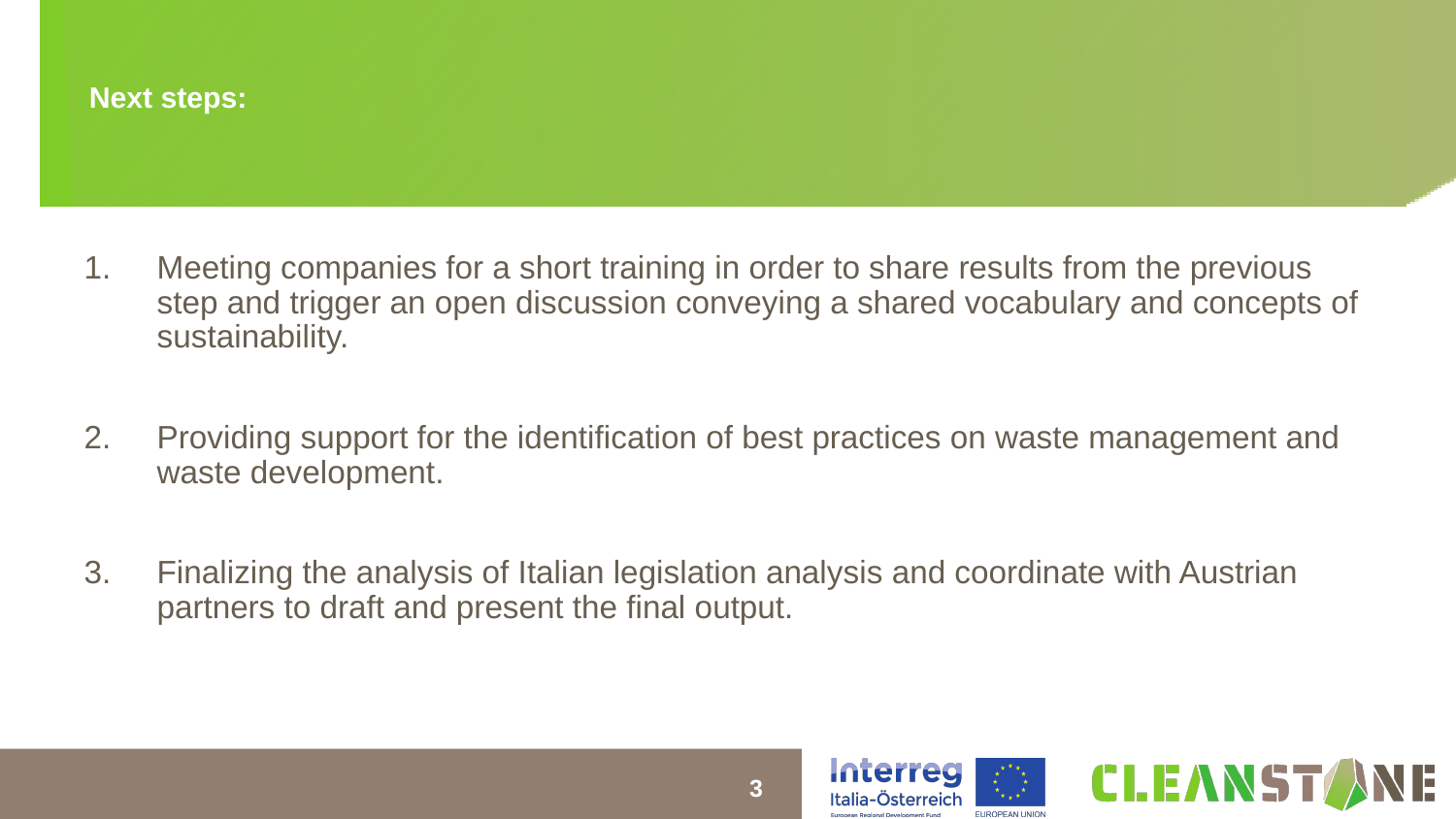

# Next steps:
Meeting companies for a short training in order to share results from the previous step and trigger an open discussion conveying a shared vocabulary and concepts of sustainability.

Providing support for the identification of best practices on waste management and waste development.

Finalizing the analysis of Italian legislation analysis and coordinate with Austrian partners to draft and present the final output.

3